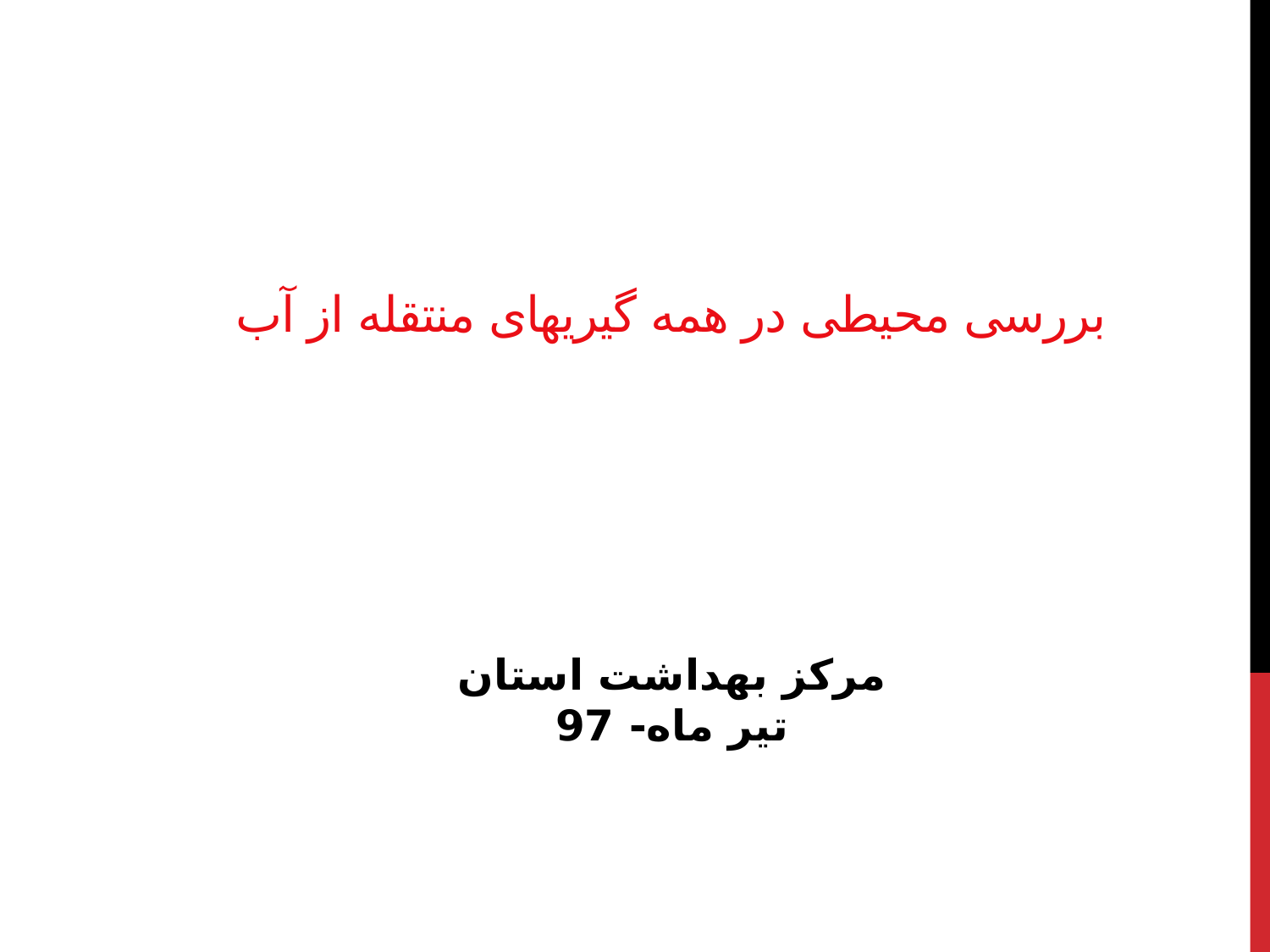

# بررسی محیطی در همه گیریهای منتقله از آب
مرکز بهداشت استان
تیر ماه- 97